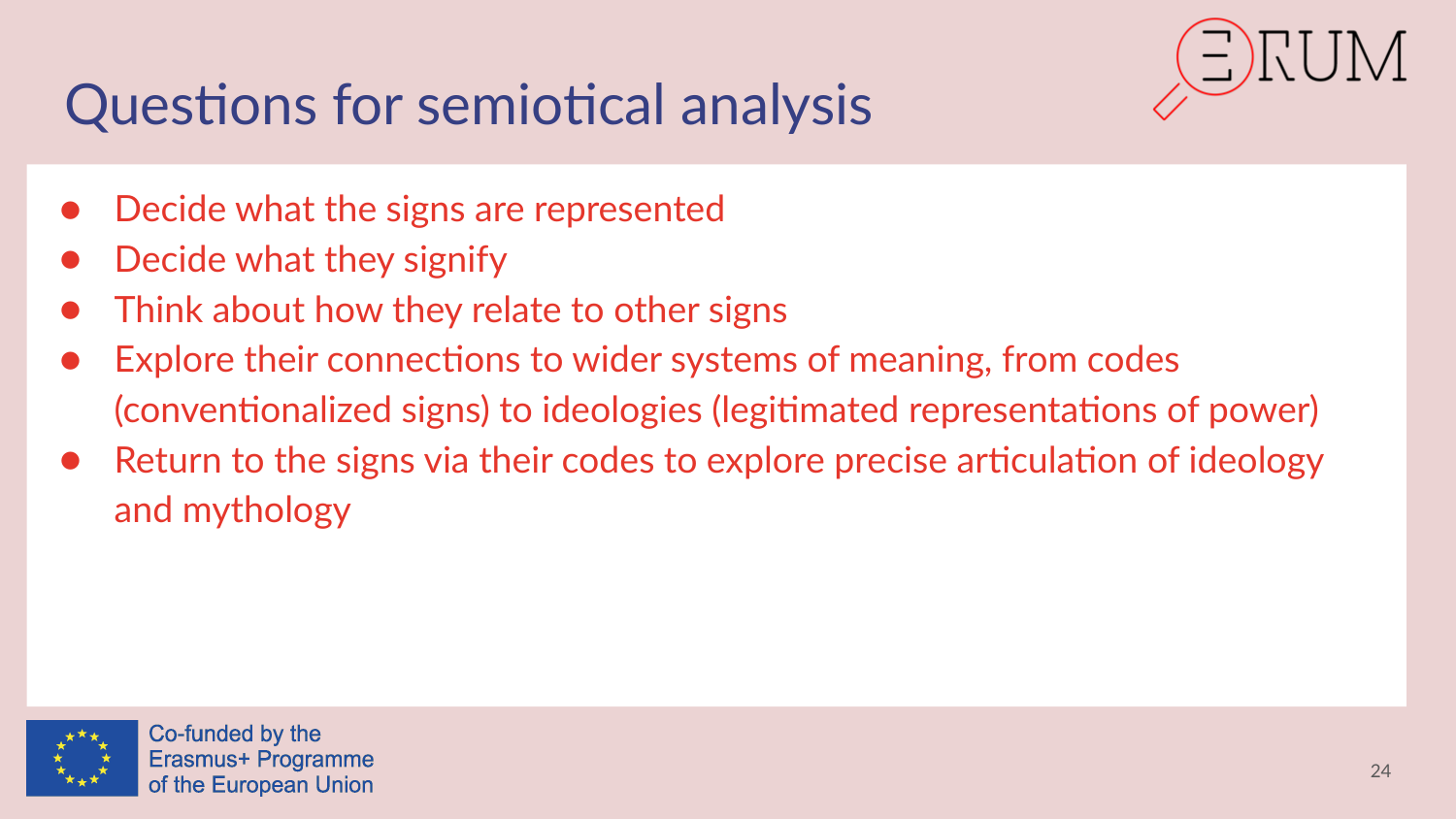

# Questions for semiotical analysis
Decide what the signs are represented
Decide what they signify
Think about how they relate to other signs
Explore their connections to wider systems of meaning, from codes (conventionalized signs) to ideologies (legitimated representations of power)
Return to the signs via their codes to explore precise articulation of ideology and mythology

24